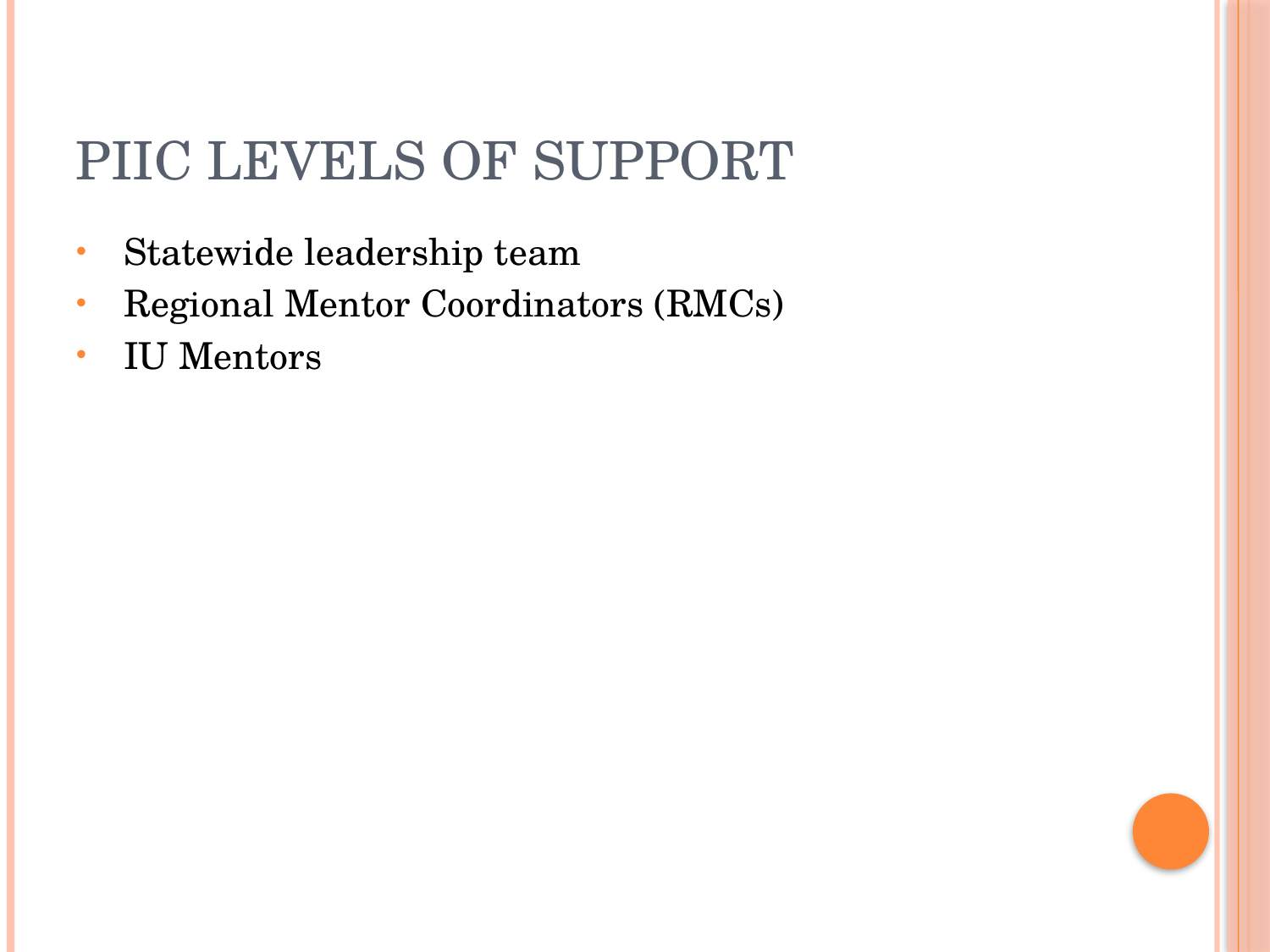

# PIIC Levels of Support
Statewide leadership team
Regional Mentor Coordinators (RMCs)
IU Mentors